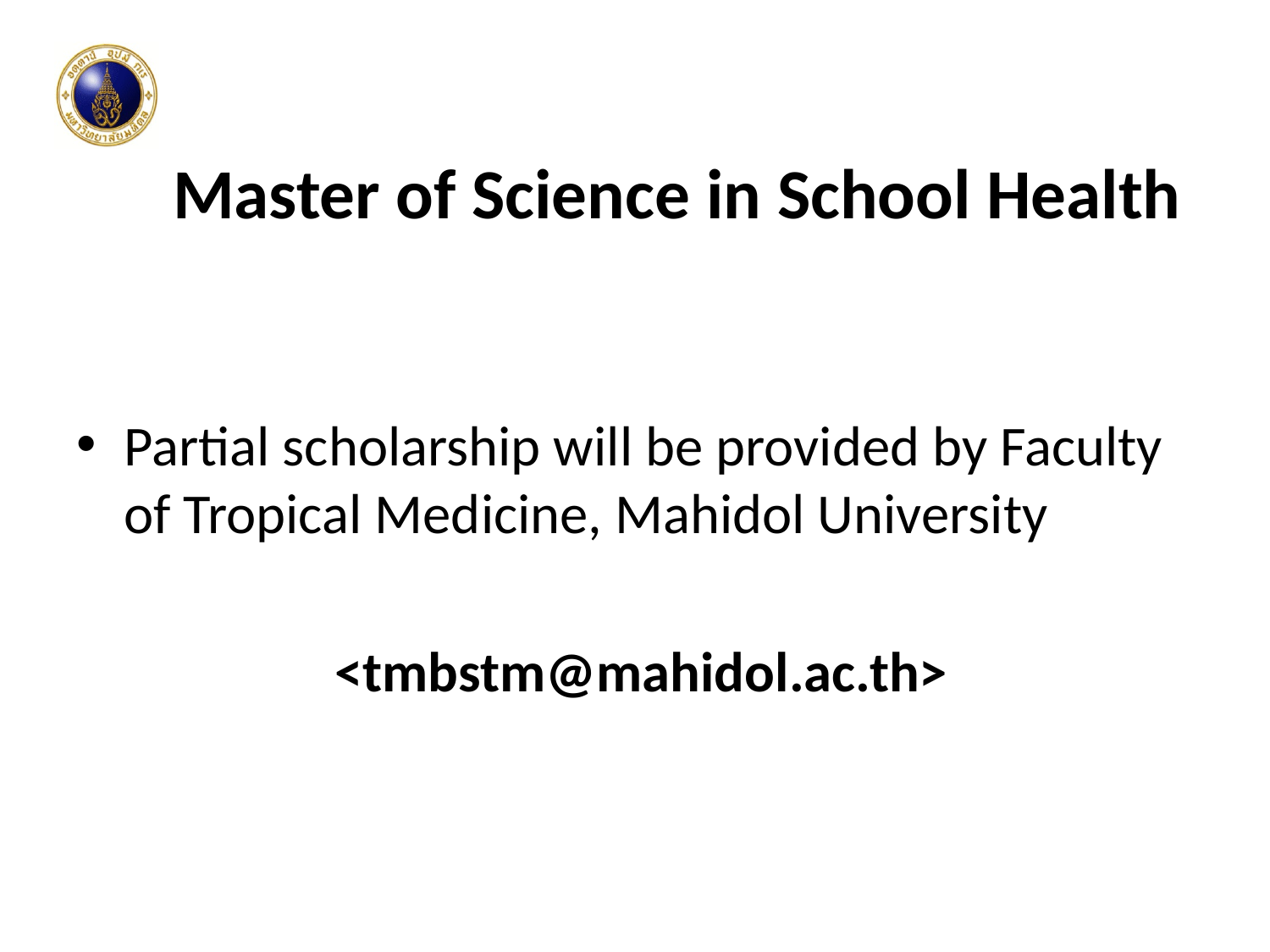

# Master of Science in School Health

Partial scholarship will be provided by Faculty of Tropical Medicine, Mahidol University

 <tmbstm@mahidol.ac.th>